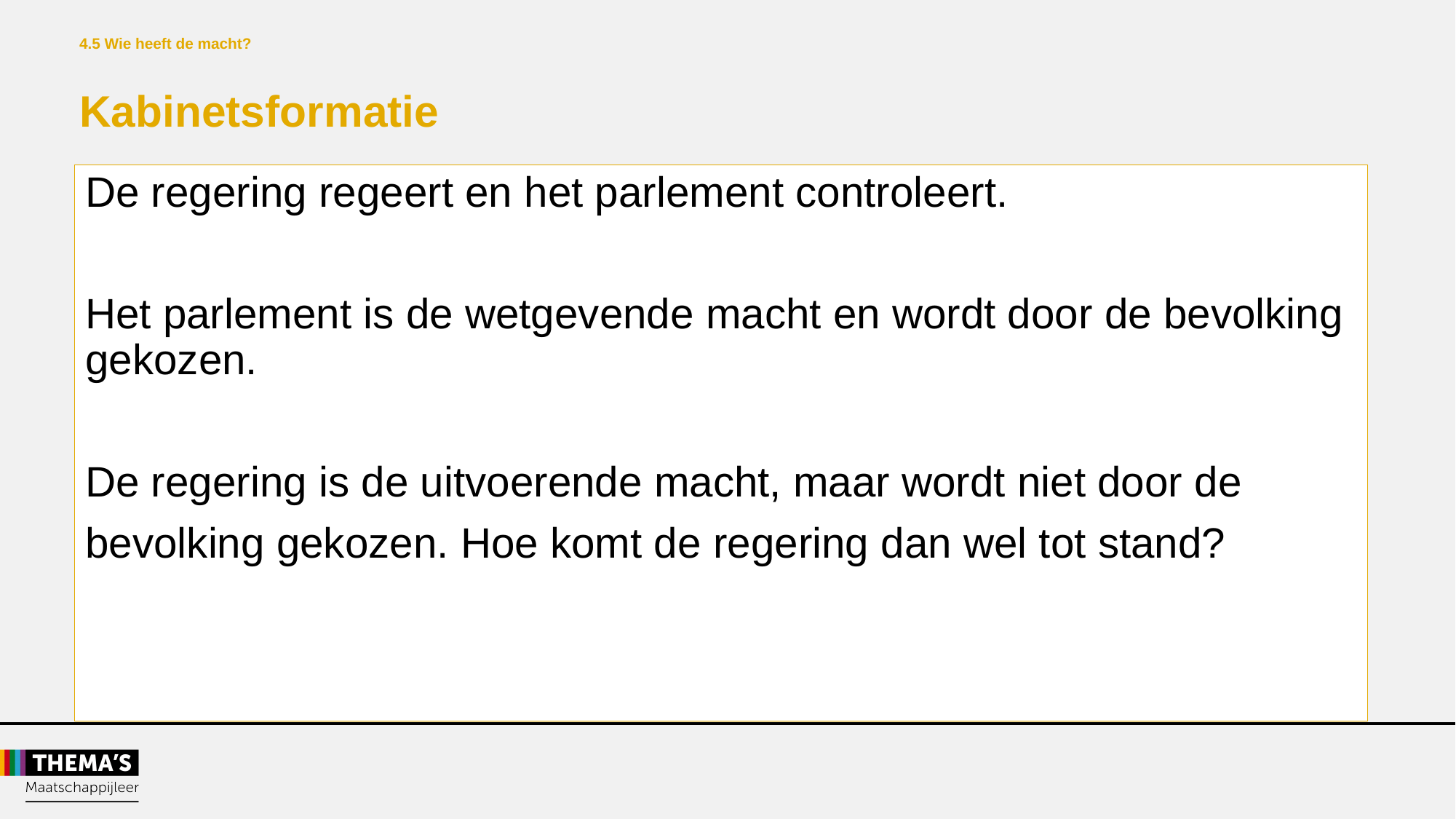

4.5 Wie heeft de macht?
Kabinetsformatie
De regering regeert en het parlement controleert.

Het parlement is de wetgevende macht en wordt door de bevolking gekozen.

De regering is de uitvoerende macht, maar wordt niet door de
bevolking gekozen. Hoe komt de regering dan wel tot stand?